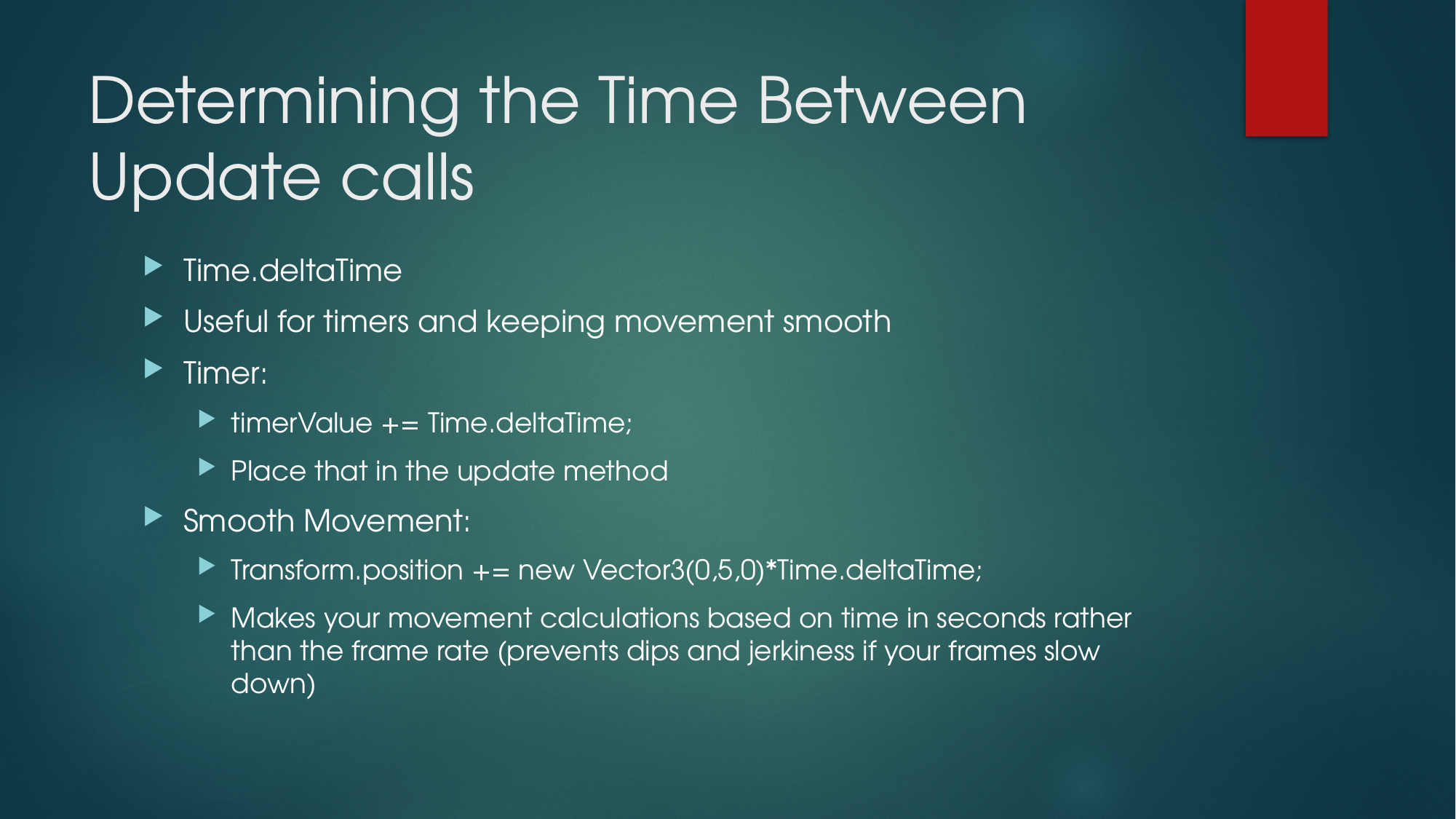

# Determining the Time Between Update calls
Time.deltaTime
Useful for timers and keeping movement smooth
Timer:
timerValue += Time.deltaTime;
Place that in the update method
Smooth Movement:
Transform.position += new Vector3(0,5,0)*Time.deltaTime;
Makes your movement calculations based on time in seconds rather than the frame rate (prevents dips and jerkiness if your frames slow down)